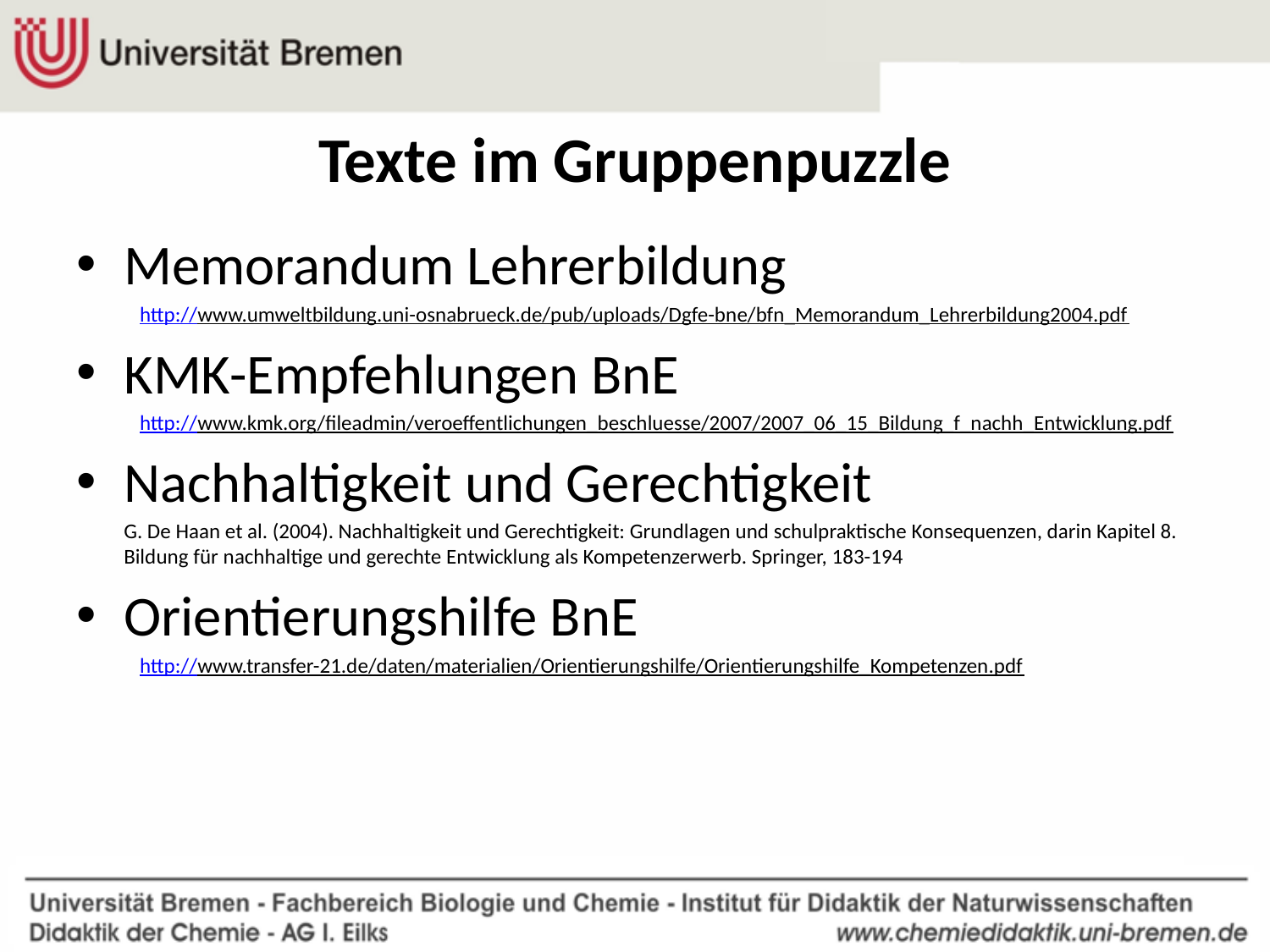

# Texte im Gruppenpuzzle
Memorandum Lehrerbildung
http://www.umweltbildung.uni-osnabrueck.de/pub/uploads/Dgfe-bne/bfn_Memorandum_Lehrerbildung2004.pdf
KMK-Empfehlungen BnE
http://www.kmk.org/fileadmin/veroeffentlichungen_beschluesse/2007/2007_06_15_Bildung_f_nachh_Entwicklung.pdf
Nachhaltigkeit und Gerechtigkeit
	G. De Haan et al. (2004). Nachhaltigkeit und Gerechtigkeit: Grundlagen und schulpraktische Konsequenzen, darin Kapitel 8. Bildung für nachhaltige und gerechte Entwicklung als Kompetenzerwerb. Springer, 183-194
Orientierungshilfe BnE
http://www.transfer-21.de/daten/materialien/Orientierungshilfe/Orientierungshilfe_Kompetenzen.pdf